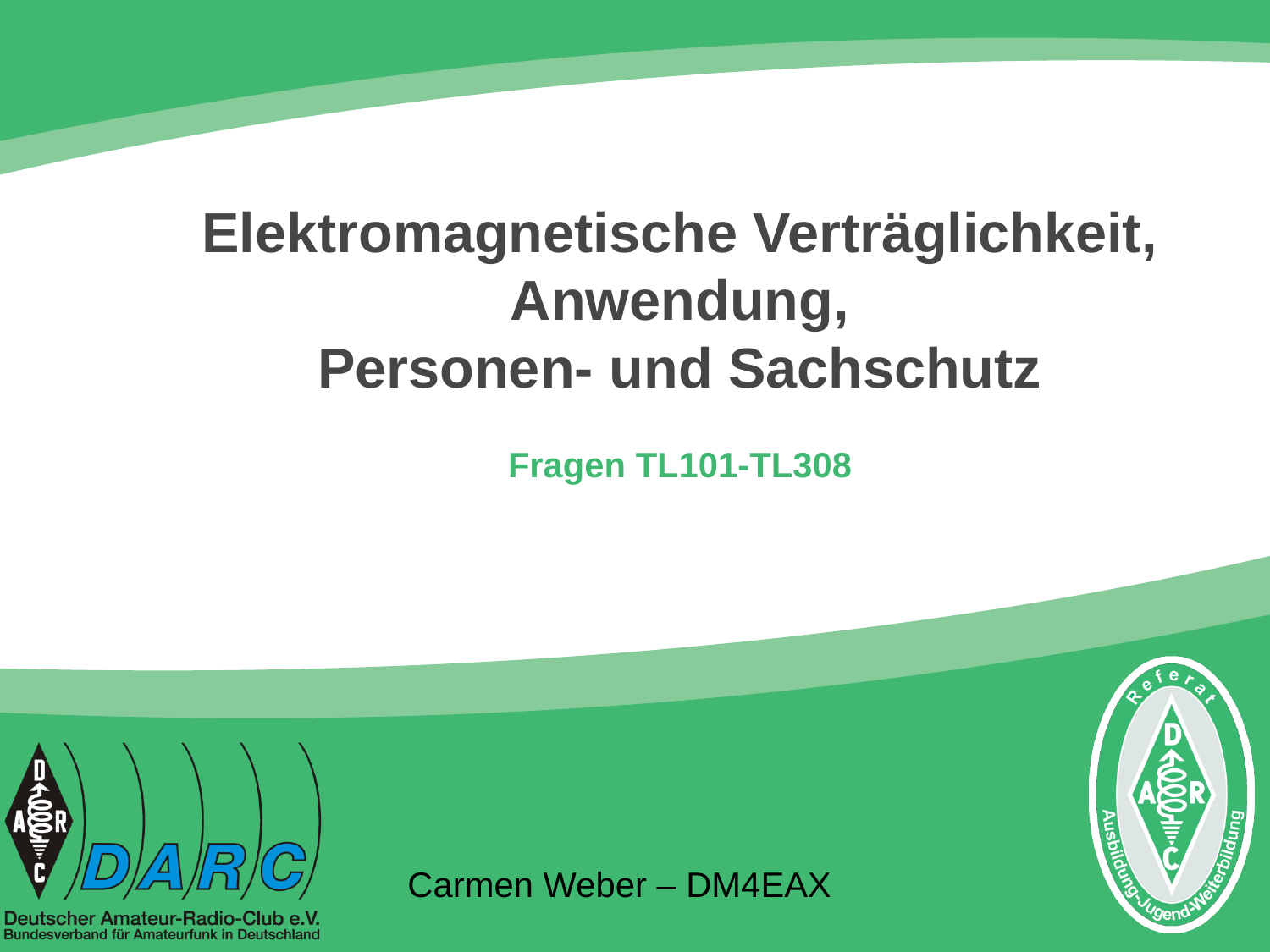

# Elektromagnetische Verträglichkeit, Anwendung, Personen- und Sachschutz
Fragen TL101-TL308
Carmen Weber – DM4EAX